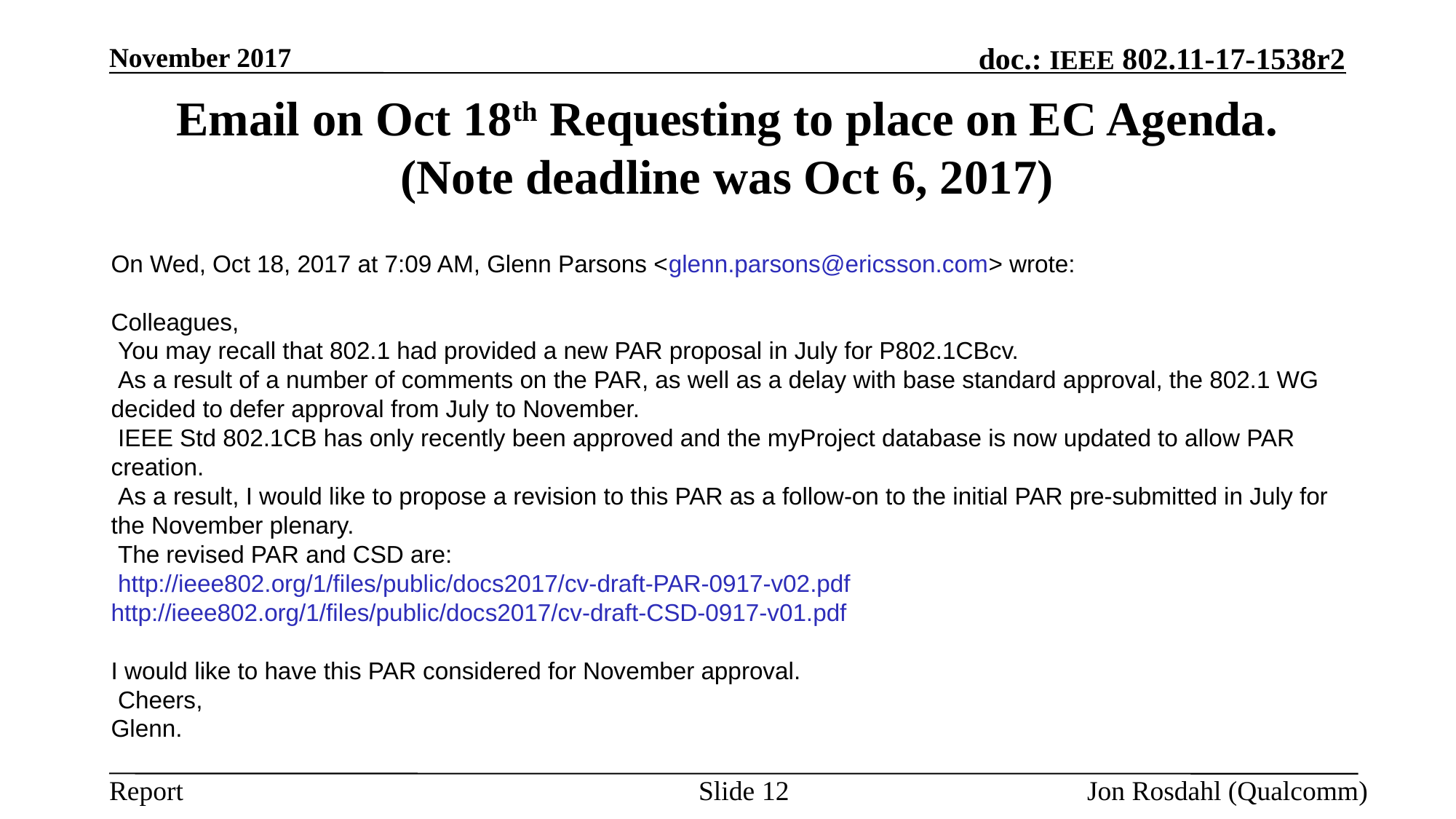

November 2017
# Email on Oct 18th Requesting to place on EC Agenda. (Note deadline was Oct 6, 2017)
On Wed, Oct 18, 2017 at 7:09 AM, Glenn Parsons <glenn.parsons@ericsson.com> wrote:
Colleagues,
 You may recall that 802.1 had provided a new PAR proposal in July for P802.1CBcv.
 As a result of a number of comments on the PAR, as well as a delay with base standard approval, the 802.1 WG decided to defer approval from July to November.
 IEEE Std 802.1CB has only recently been approved and the myProject database is now updated to allow PAR creation.
 As a result, I would like to propose a revision to this PAR as a follow-on to the initial PAR pre-submitted in July for the November plenary.
 The revised PAR and CSD are:
 http://ieee802.org/1/files/public/docs2017/cv-draft-PAR-0917-v02.pdf
http://ieee802.org/1/files/public/docs2017/cv-draft-CSD-0917-v01.pdf

I would like to have this PAR considered for November approval.
 Cheers,
Glenn.
Slide 12
Jon Rosdahl (Qualcomm)